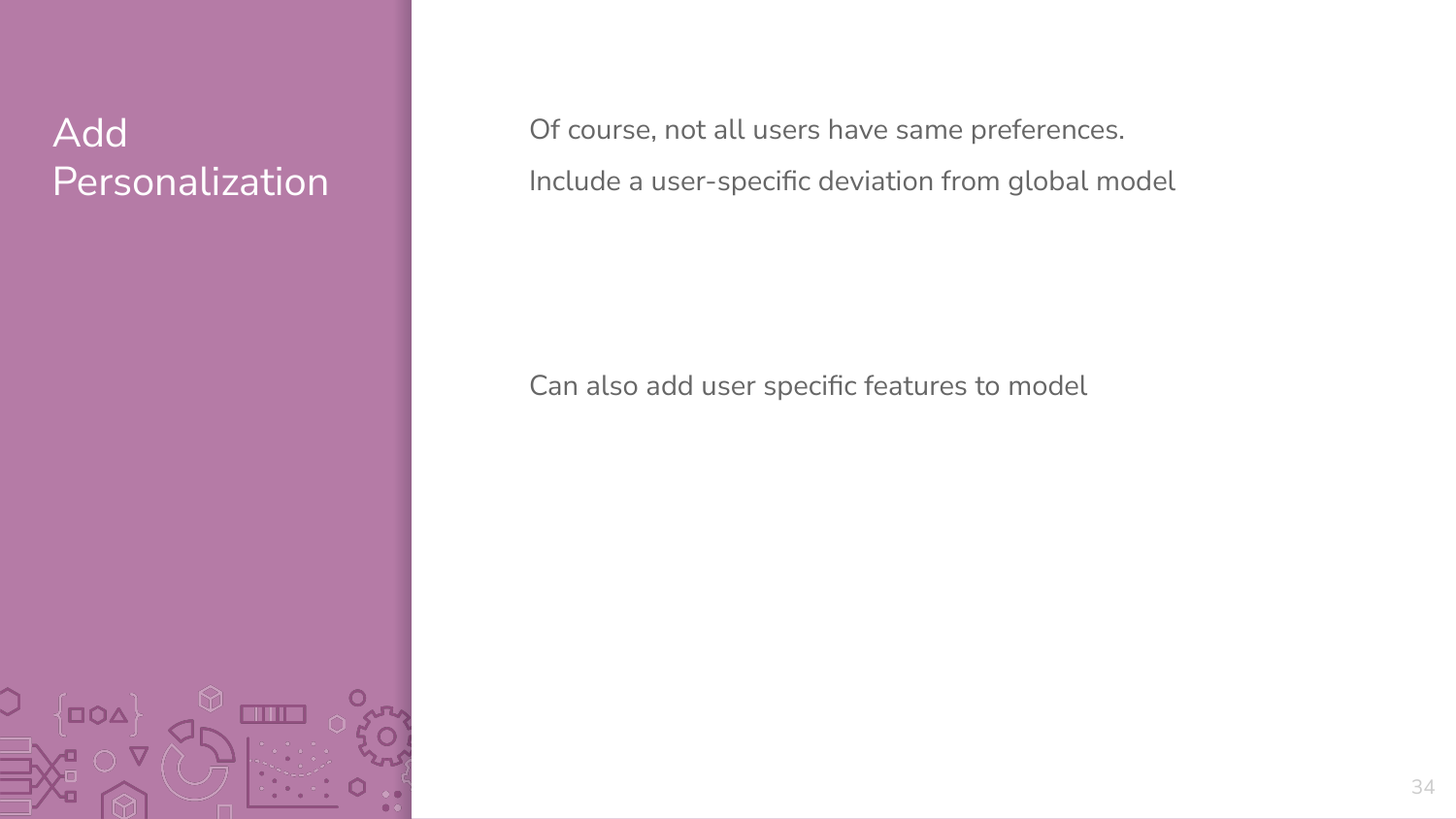

# Add Personalization
Of course, not all users have same preferences.
Include a user-specific deviation from global model

Can also add user specific features to model

34